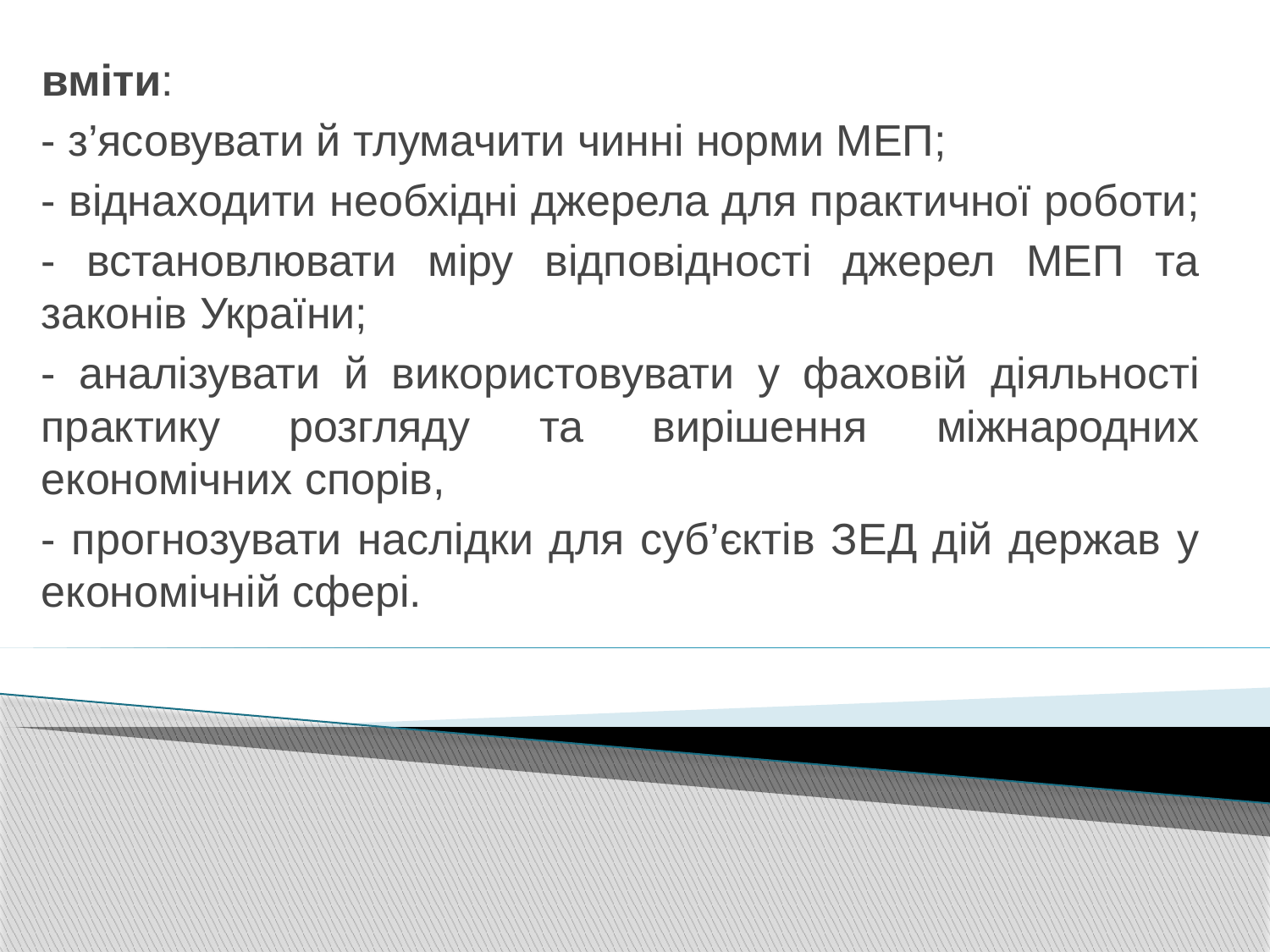

вміти:
- з’ясовувати й тлумачити чинні норми МЕП;
- віднаходити необхідні джерела для практичної роботи;
- встановлювати міру відповідності джерел МЕП та законів України;
- аналізувати й використовувати у фаховій діяльності практику розгляду та вирішення міжнародних економічних спорів,
- прогнозувати наслідки для суб’єктів ЗЕД дій держав у економічній сфері.